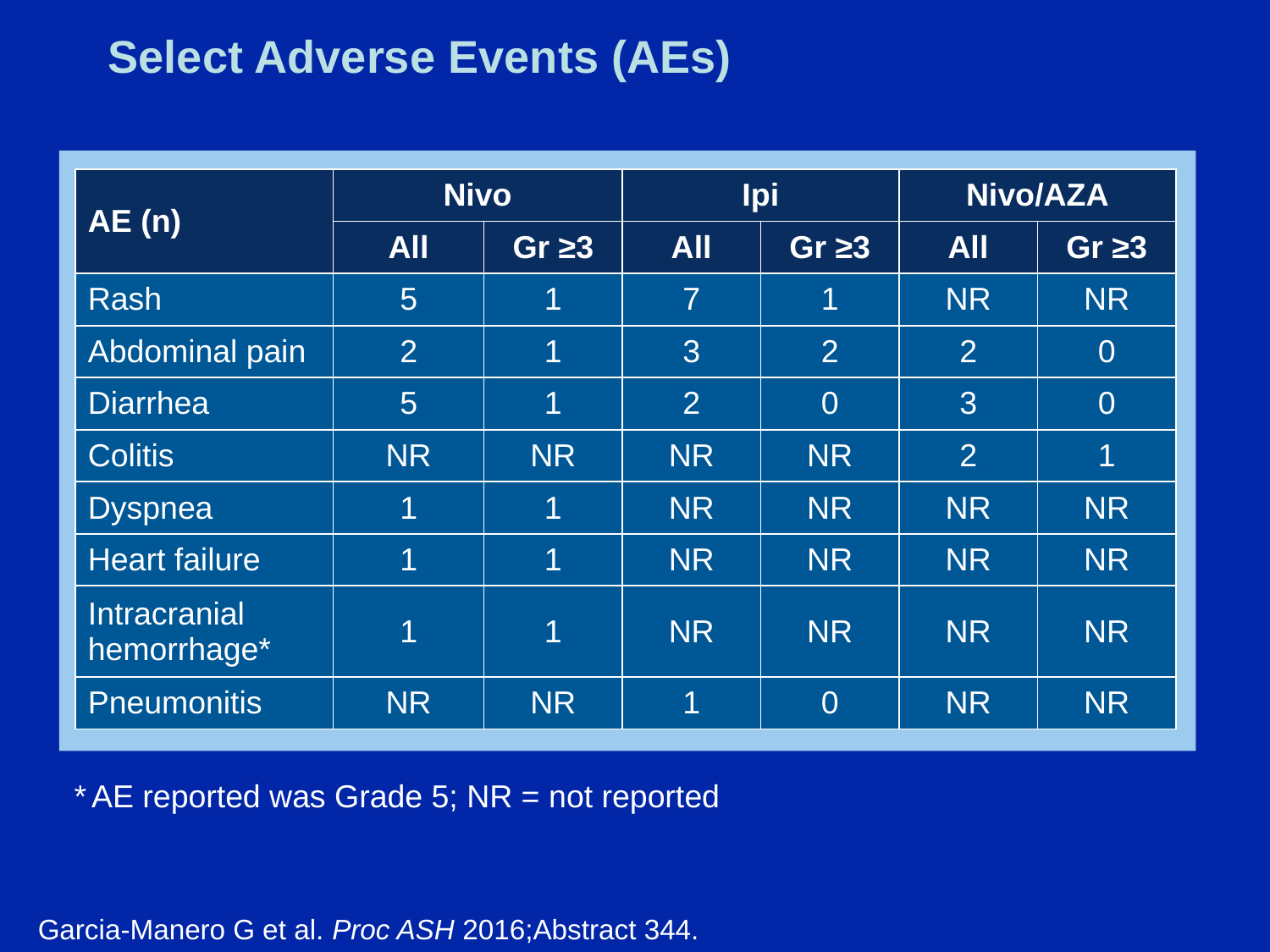

# Select Adverse Events (AEs)

| AE (n) | Nivo |  | Ipi |  | Nivo/AZA |  |
| --- | --- | --- | --- | --- | --- | --- |
|  | All | Gr ≥3 | All | Gr ≥3 | All | Gr ≥3 |
| Rash | 5 | 1 | 7 | 1 | NR | NR |
| Abdominal pain | 2 | 1 | 3 | 2 | 2 | 0 |
| Diarrhea | 5 | 1 | 2 | 0 | 3 | 0 |
| Colitis | NR | NR | NR | NR | 2 | 1 |
| Dyspnea | 1 | 1 | NR | NR | NR | NR |
| Heart failure | 1 | 1 | NR | NR | NR | NR |
| Intracranial hemorrhage\* | 1 | 1 | NR | NR | NR | NR |
| Pneumonitis | NR | NR | 1 | 0 | NR | NR |
* AE reported was Grade 5; NR = not reported
Garcia-Manero G et al. Proc ASH 2016;Abstract 344.